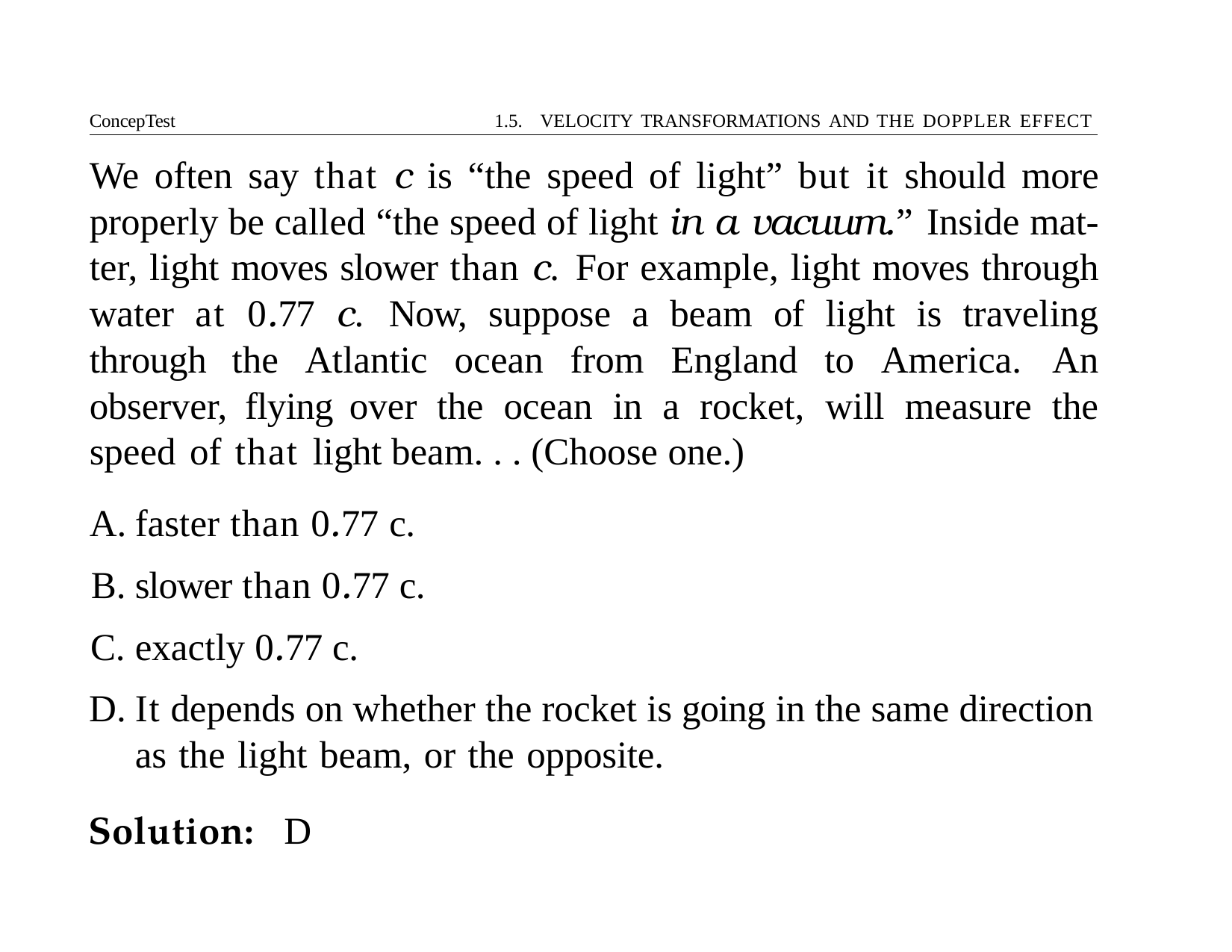

ConcepTest	1.5.  VELOCITY TRANSFORMATIONS AND THE DOPPLER EFFECT

We often say that c is “the speed of light” but it should more properly be called “the speed of light in a vacuum.” Inside mat- ter, light moves slower than c. For example, light moves through water at 0.77 c. Now, suppose a beam of light is traveling through the Atlantic ocean from England to America. An observer, flying over the ocean in a rocket, will measure the speed of that light beam. . . (Choose one.)
faster than 0.77 c.
slower than 0.77 c.
exactly 0.77 c.
It depends on whether the rocket is going in the same direction as the light beam, or the opposite.
Solution:  D